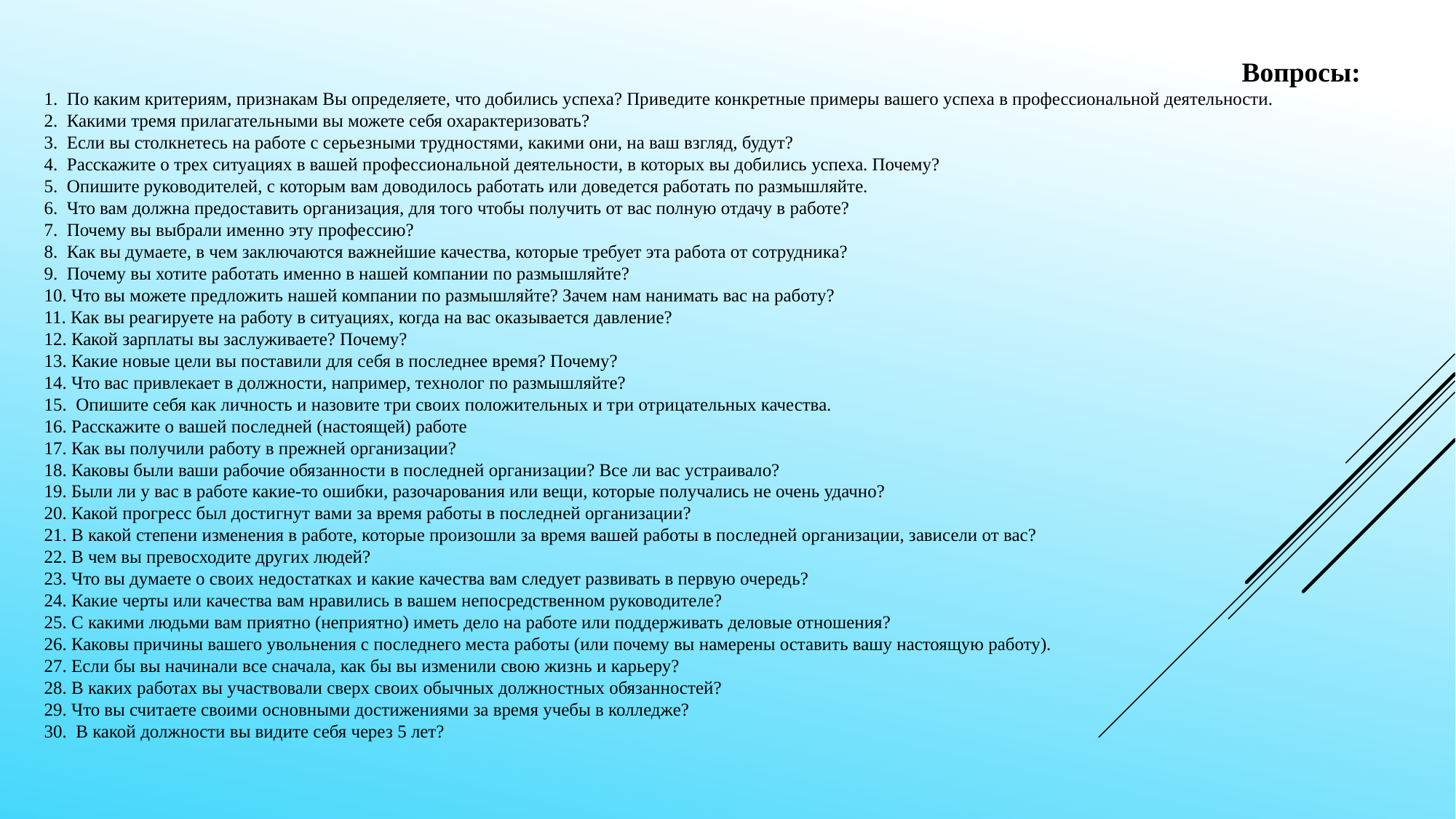

Вопросы:
1.  По каким критериям, признакам Вы определяете, что добились успеха? Приведите конкретные примеры вашего успеха в профессиональной деятельности.
2.  Какими тремя прилагательными вы можете себя охарактеризовать?
3.  Если вы столкнетесь на работе с серьезными трудностями, какими они, на ваш взгляд, будут?
4.  Расскажите о трех ситуациях в вашей профессиональной деятельности, в которых вы добились успеха. Почему?
5.  Опишите руководителей, с которым вам доводилось работать или доведется работать по размышляйте.
6.  Что вам должна предоставить организация, для того чтобы получить от вас полную отдачу в работе?
7.  Почему вы выбрали именно эту профессию?
8.  Как вы думаете, в чем заключаются важнейшие качества, которые требует эта работа от сотрудника?
9.  Почему вы хотите работать именно в нашей компании по размышляйте?
10. Что вы можете предложить нашей компании по размышляйте? Зачем нам нанимать вас на работу?
11. Как вы реагируете на работу в ситуациях, когда на вас оказывается давление?
12. Какой зарплаты вы заслуживаете? Почему?
13. Какие новые цели вы поставили для себя в последнее время? Почему?
14. Что вас привлекает в должности, например, технолог по размышляйте?
15.  Опишите себя как личность и назовите три своих положительных и три отрицательных качества.
16. Расскажите о вашей последней (настоящей) работе
17. Как вы получили работу в прежней организации?
18. Каковы были ваши рабочие обязанности в последней организации? Все ли вас устраивало?
19. Были ли у вас в работе какие-то ошибки, разочарования или вещи, которые получались не очень удачно?
20. Какой прогресс был достигнут вами за время работы в последней организации?
21. В какой степени изменения в работе, которые произошли за время вашей работы в последней организации, зависели от вас?
22. В чем вы превосходите других людей?
23. Что вы думаете о своих недостатках и какие качества вам следует развивать в первую очередь?
24. Какие черты или качества вам нравились в вашем непосредственном руководителе?
25. С какими людьми вам приятно (неприятно) иметь дело на работе или поддерживать деловые отношения?
26. Каковы причины вашего увольнения с последнего места работы (или почему вы намерены оставить вашу настоящую работу).
27. Если бы вы начинали все сначала, как бы вы изменили свою жизнь и карьеру?
28. В каких работах вы участвовали сверх своих обычных должностных обязанностей?
29. Что вы считаете своими основными достижениями за время учебы в колледже?
30.  В какой должности вы видите себя через 5 лет?